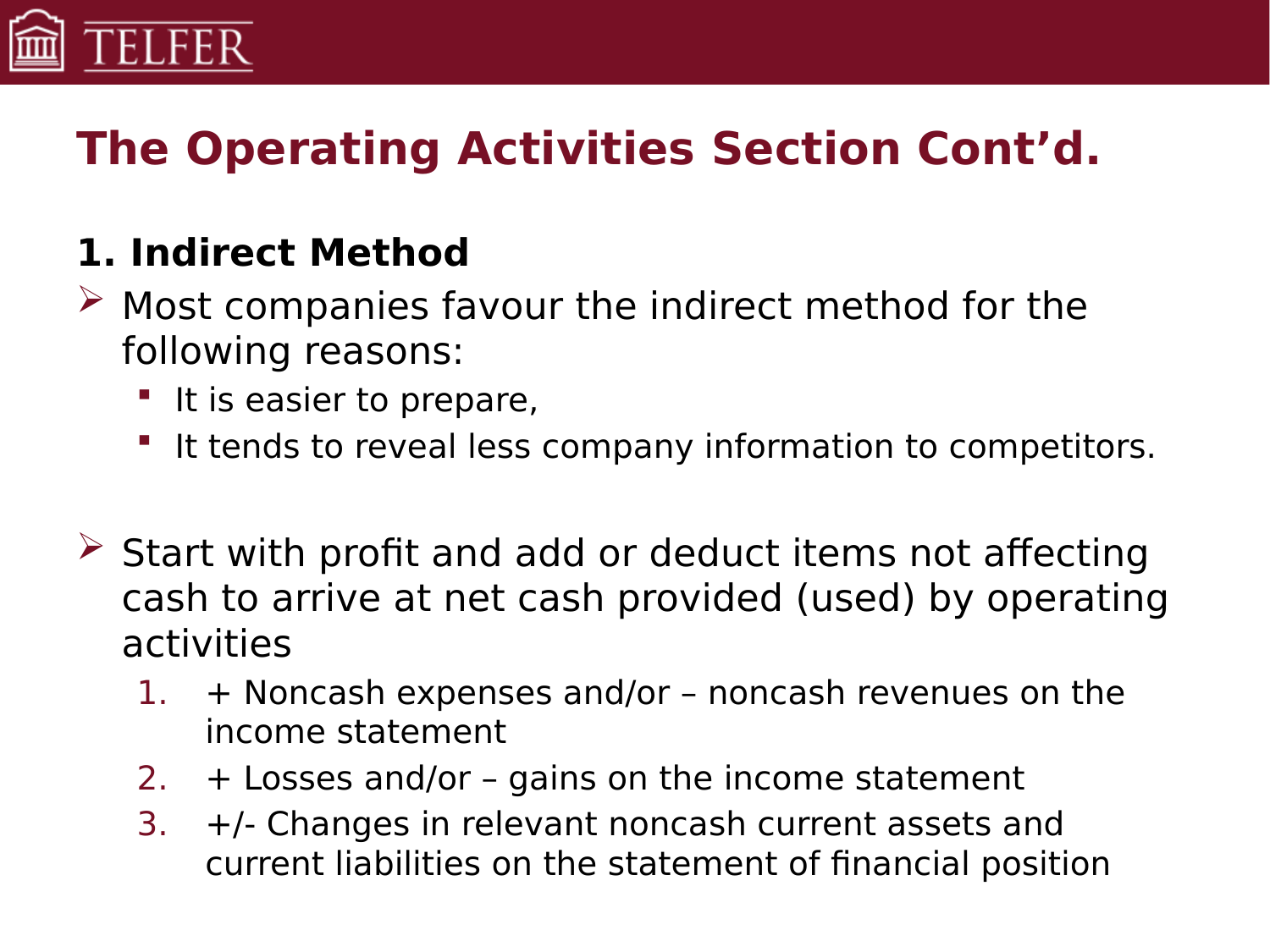

# The Operating Activities Section Cont’d.
1. Indirect Method
Most companies favour the indirect method for the following reasons:
It is easier to prepare,
It tends to reveal less company information to competitors.

Start with profit and add or deduct items not affecting cash to arrive at net cash provided (used) by operating activities
+ Noncash expenses and/or – noncash revenues on the income statement
+ Losses and/or – gains on the income statement
+/- Changes in relevant noncash current assets and current liabilities on the statement of financial position